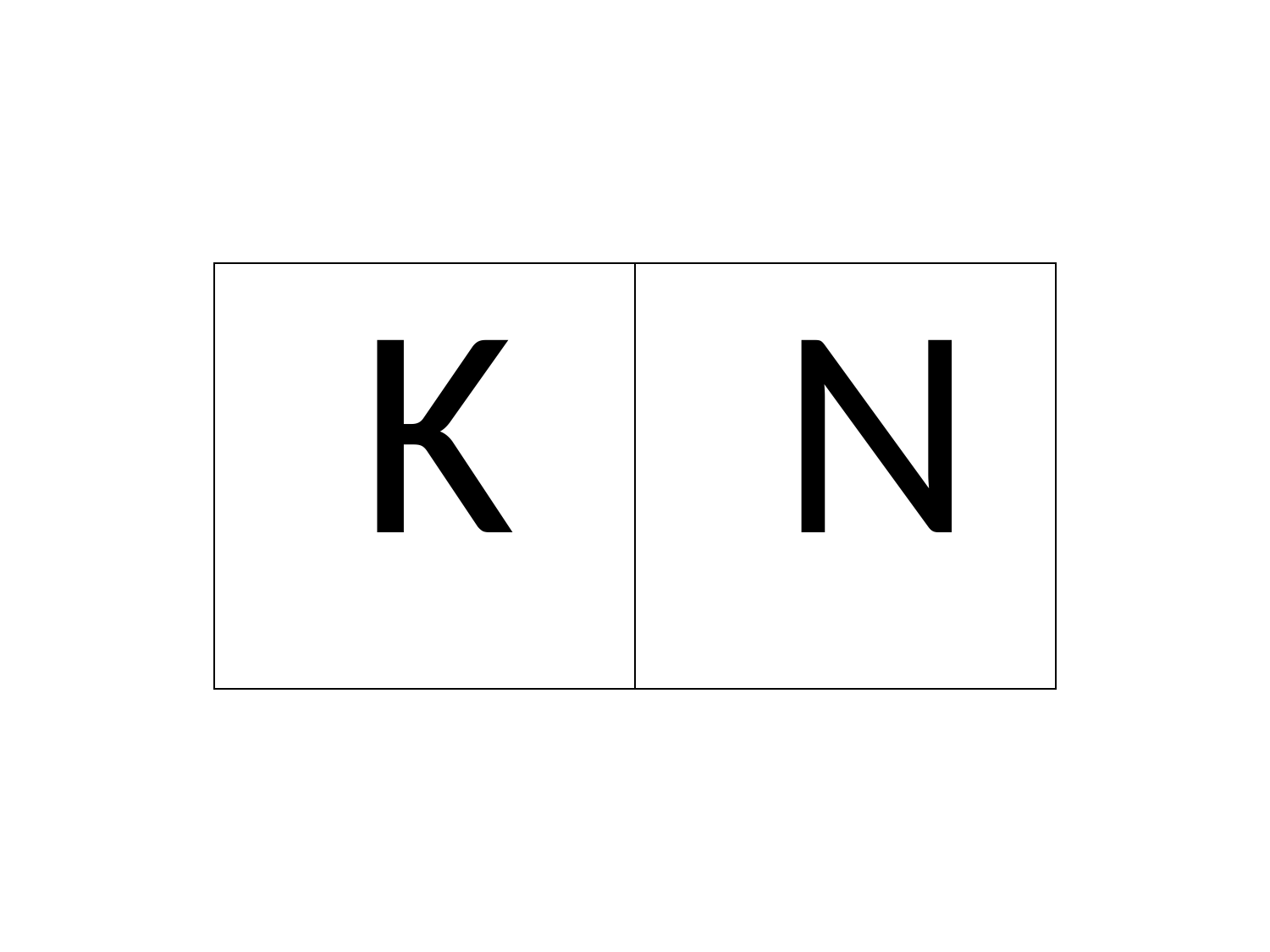

| K | N |
| --- | --- |